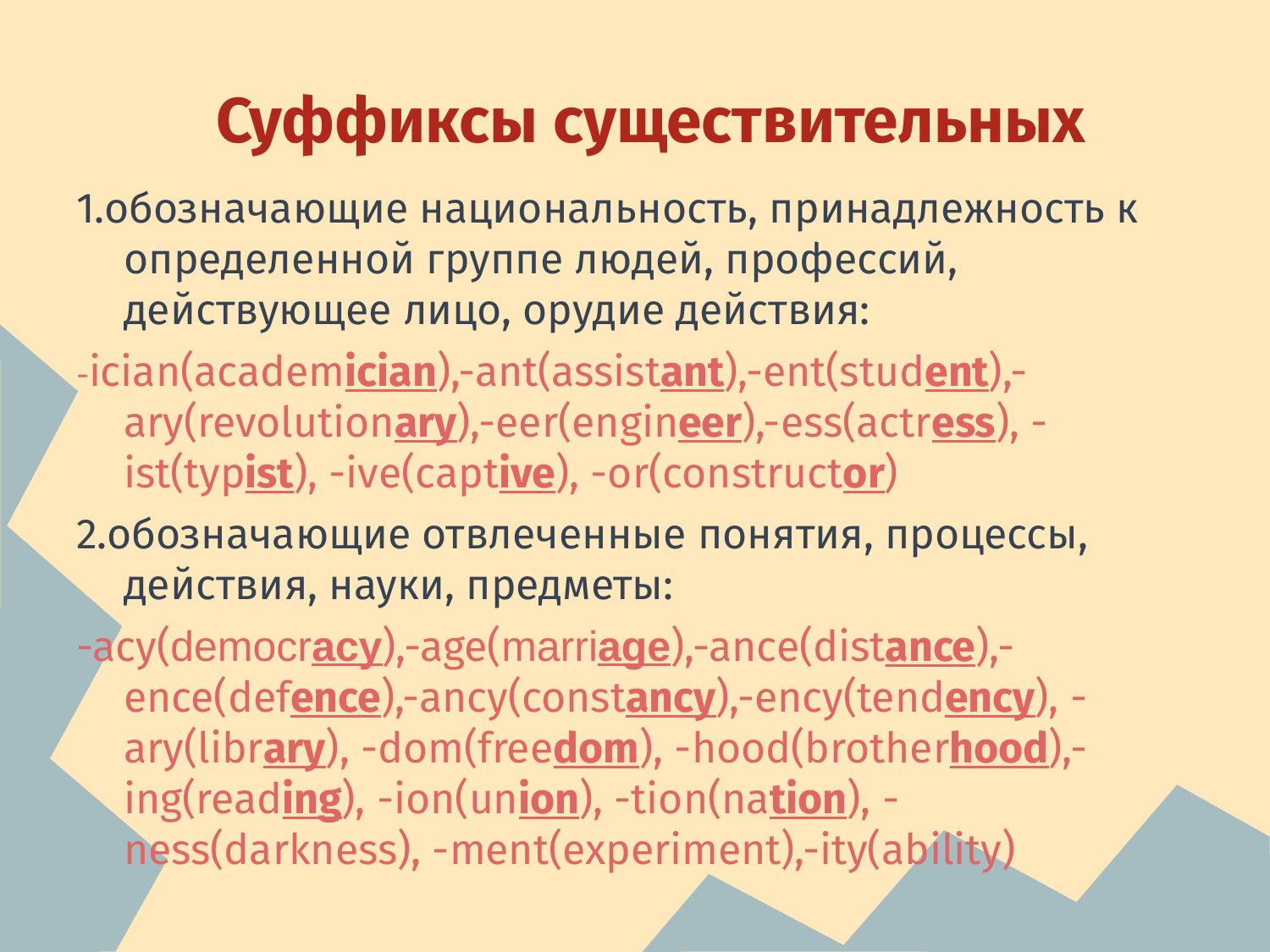

# Суффиксы существительных
1.обозначающие национальность, принадлежность к определенной группе людей, профессий, действующее лицо, орудие действия:
-ician(academician),-ant(assistant),-ent(student),-ary(revolutionary),-eer(engineer),-ess(actress), -ist(typist), -ive(captive), -or(constructor)
2.обозначающие отвлеченные понятия, процессы, действия, науки, предметы:
-acy(democracy),-age(marriage),-ance(distance),-ence(defence),-ancy(constancy),-ency(tendency), -ary(library), -dom(freedom), -hood(brotherhood),-ing(reading), -ion(union), -tion(nation), -ness(darkness), -ment(experiment),-ity(ability)